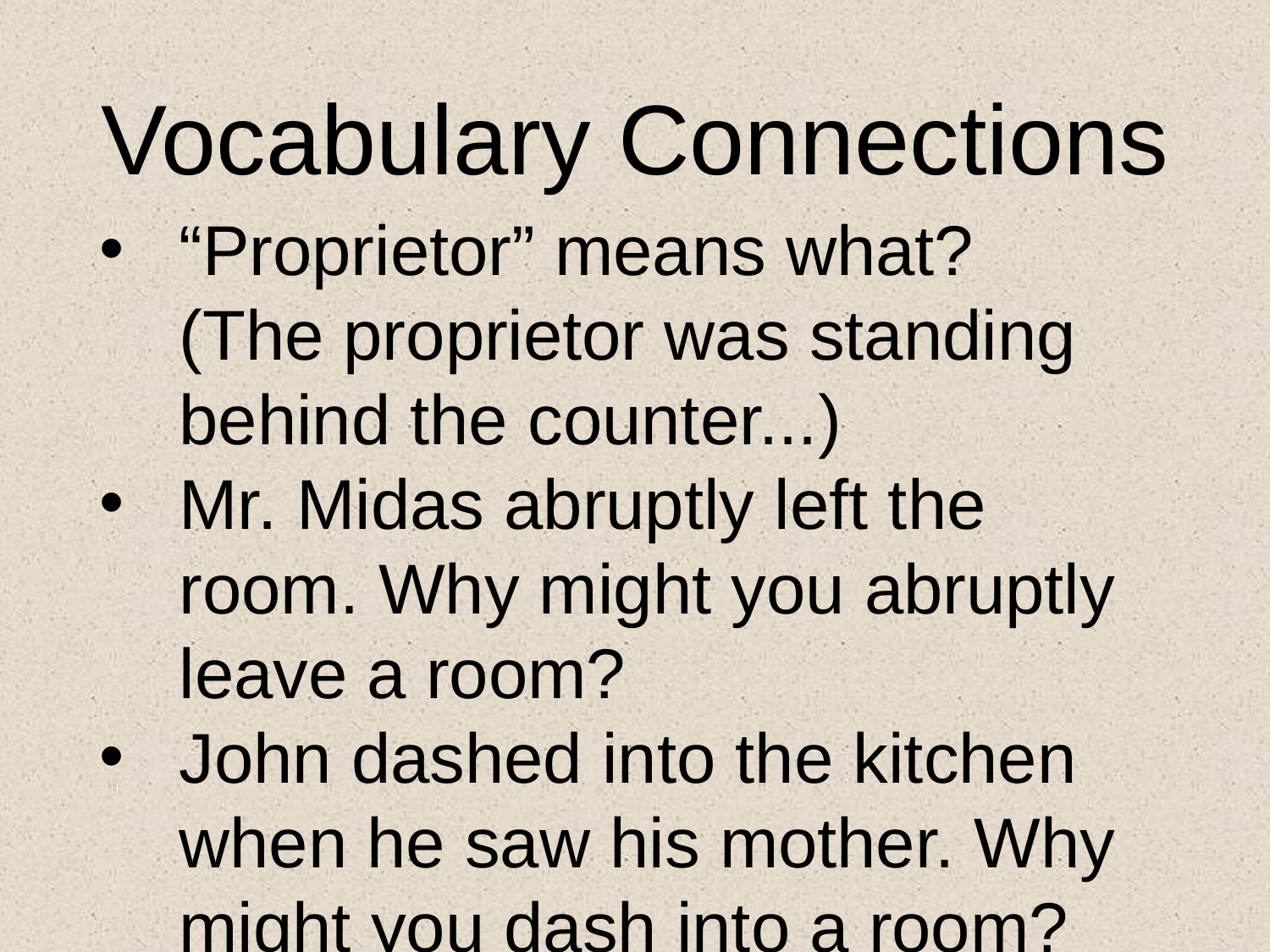

# Vocabulary Connections
“Proprietor” means what?
(The proprietor was standing behind the counter...)
Mr. Midas abruptly left the room. Why might you abruptly leave a room?
John dashed into the kitchen when he saw his mother. Why might you dash into a room?